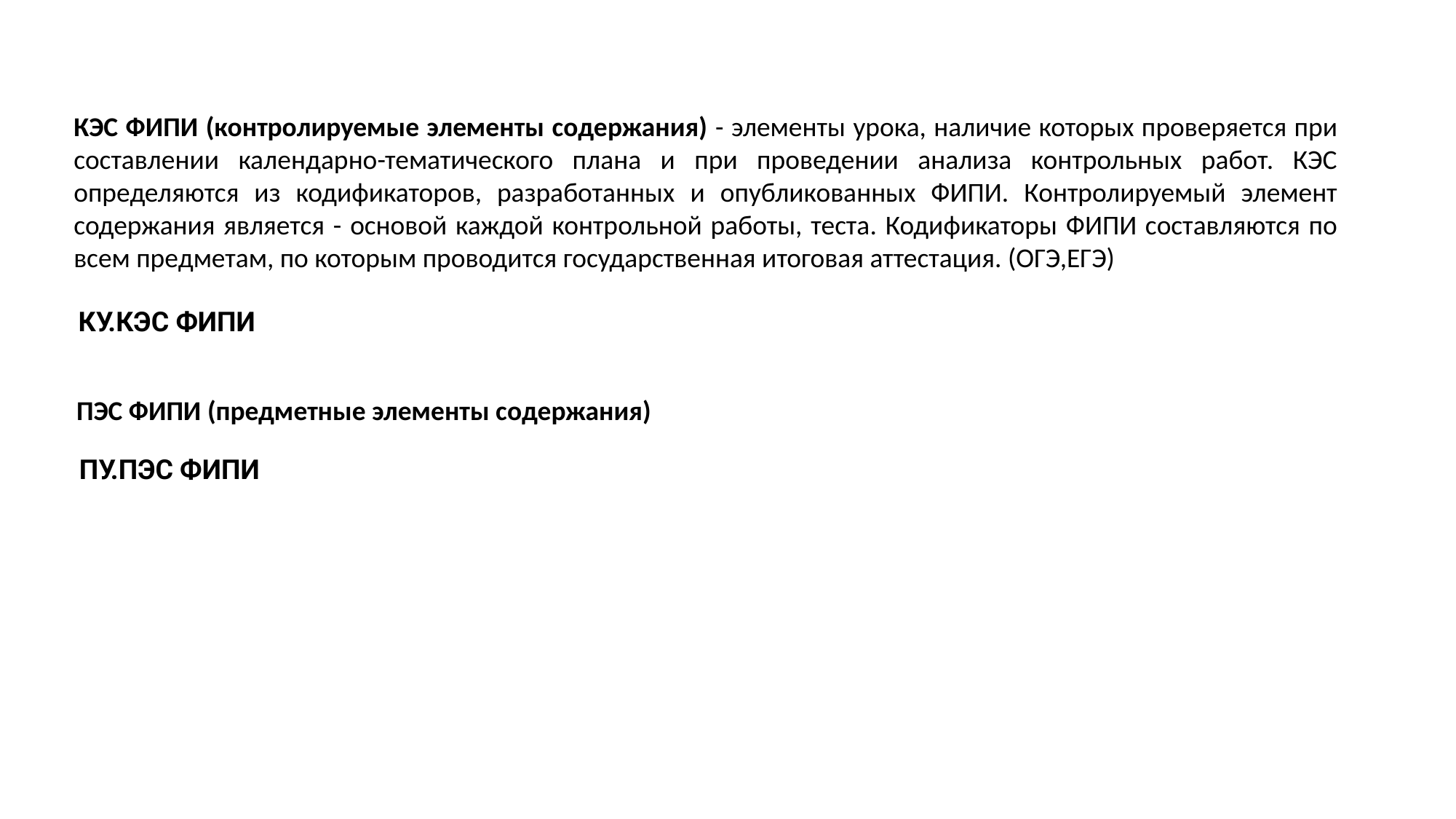

КЭС ФИПИ (контролируемые элементы содержания) - элементы урока, наличие которых проверяется при составлении календарно-тематического плана и при проведении анализа контрольных работ. КЭС определяются из кодификаторов, разработанных и опубликованных ФИПИ. Контролируемый элемент содержания является - основой каждой контрольной работы, теста. Кодификаторы ФИПИ составляются по всем предметам, по которым проводится государственная итоговая аттестация. (ОГЭ,ЕГЭ)
КУ.КЭС ФИПИ
ПЭС ФИПИ (предметные элементы содержания)
ПУ.ПЭС ФИПИ